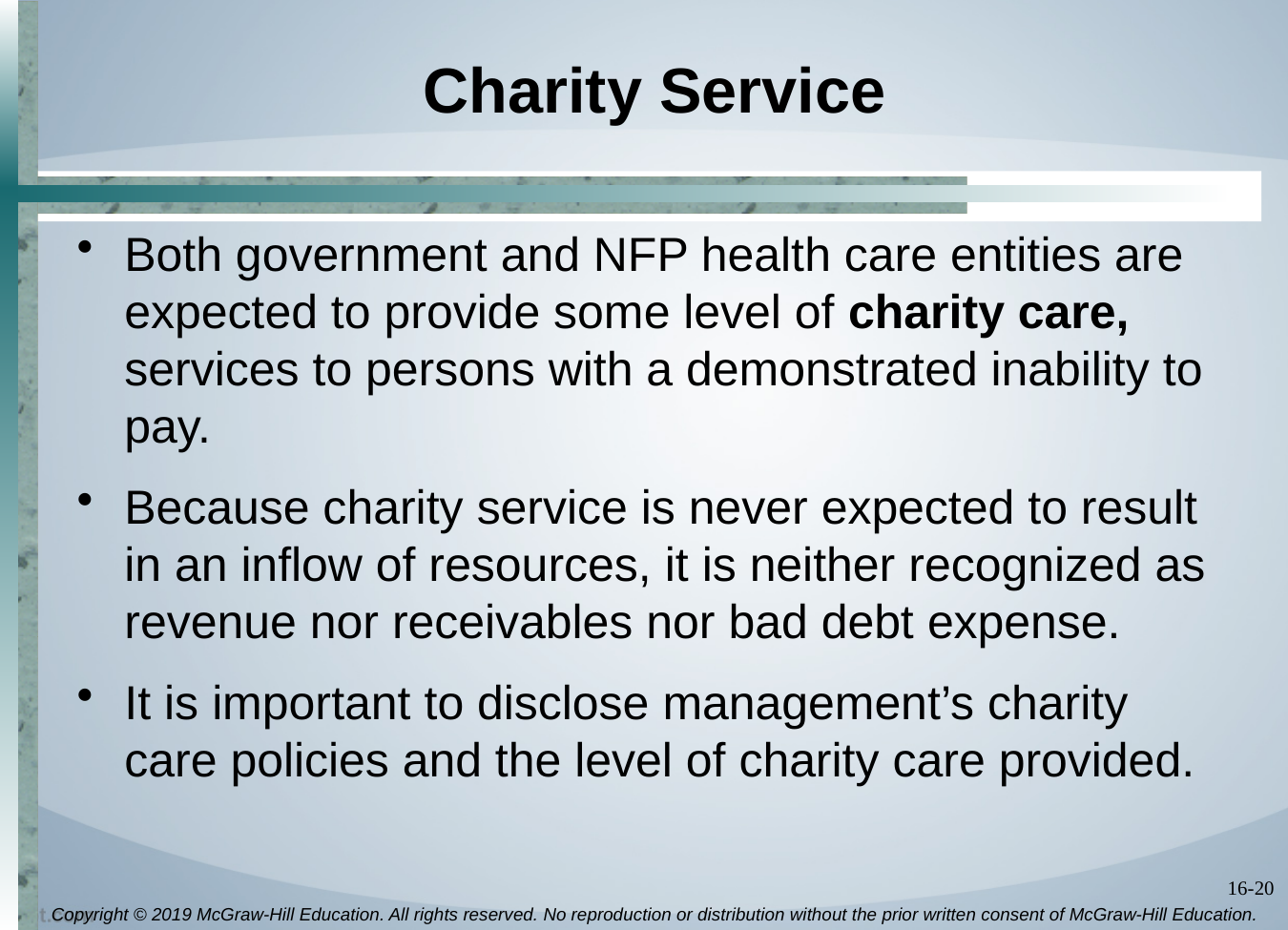

# Charity Service
Both government and NFP health care entities are expected to provide some level of charity care, services to persons with a demonstrated inability to pay.
Because charity service is never expected to result in an inflow of resources, it is neither recognized as revenue nor receivables nor bad debt expense.
It is important to disclose management’s charity care policies and the level of charity care provided.